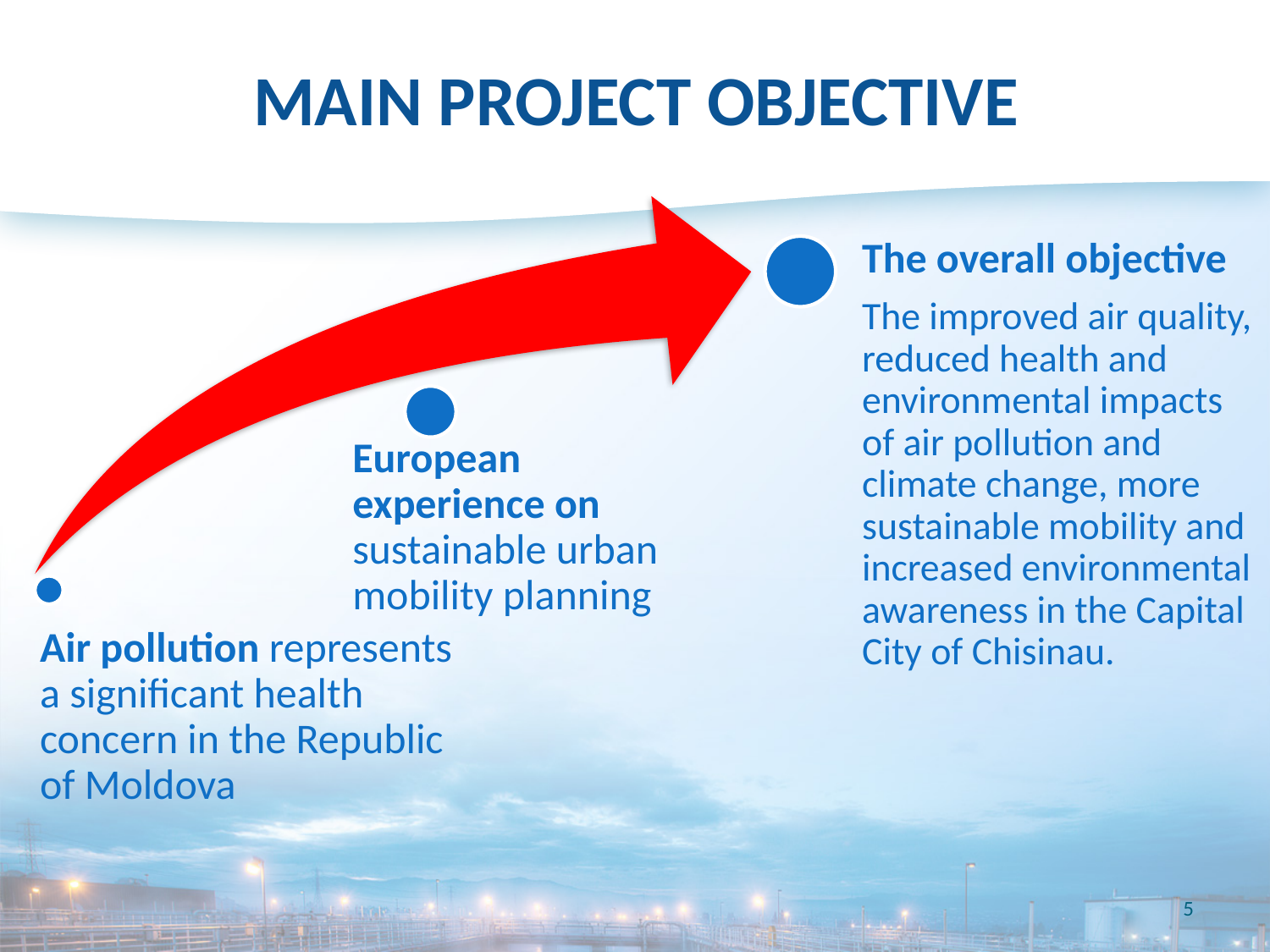

# MAIN PROJECT OBJECTIVE
Air pollution represents a significant health concern in the Republic of Moldova
The overall objective
The improved air quality, reduced health and environmental impacts of air pollution and climate change, more sustainable mobility and increased environmental awareness in the Capital City of Chisinau.
European experience on sustainable urban mobility planning
5